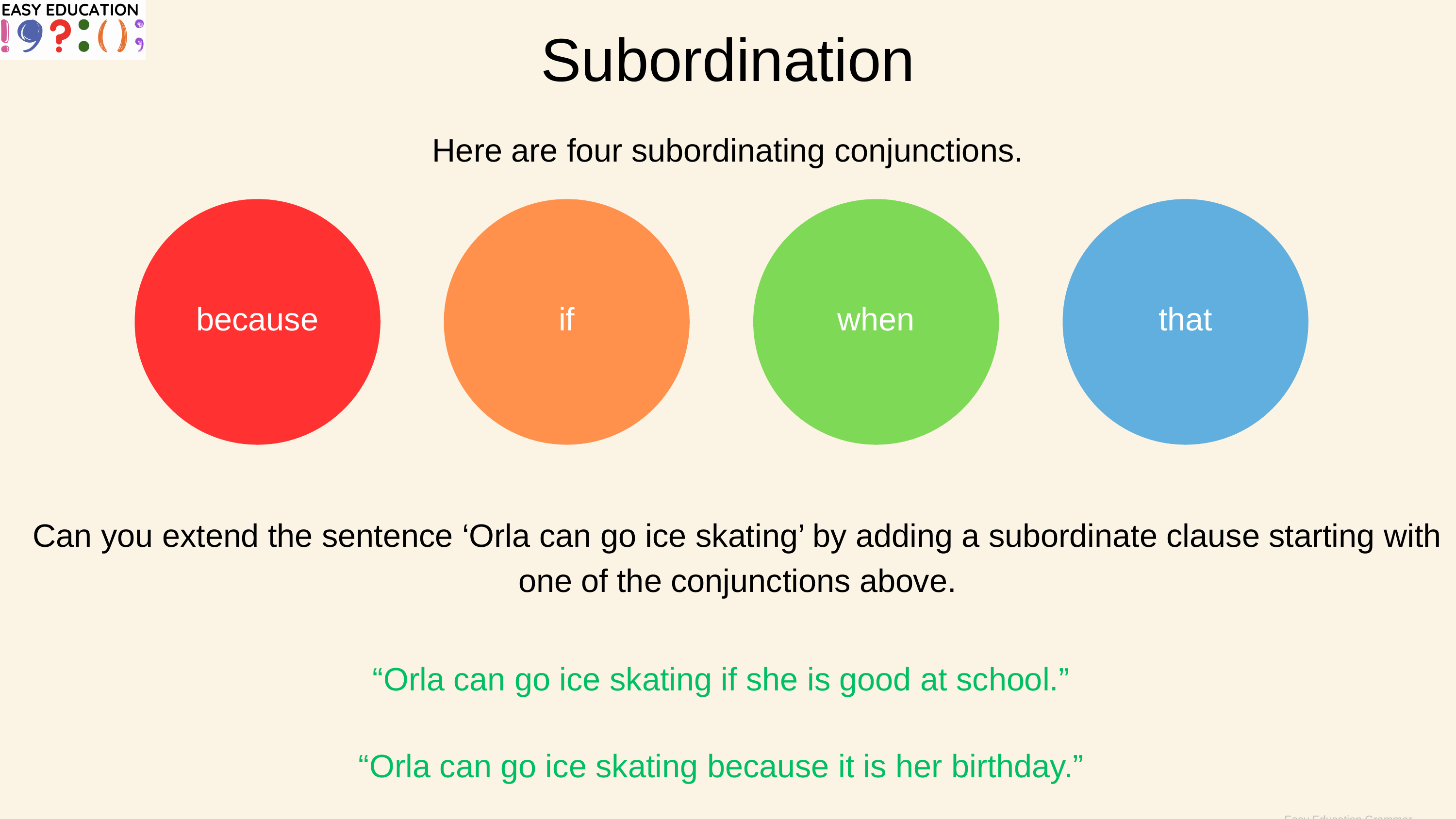

Subordination
Here are four subordinating conjunctions.

because

if

when

that
Can you extend the sentence ‘Orla can go ice skating’ by adding a subordinate clause starting with one of the conjunctions above.
“Orla can go ice skating if she is good at school.”
“Orla can go ice skating because it is her birthday.”